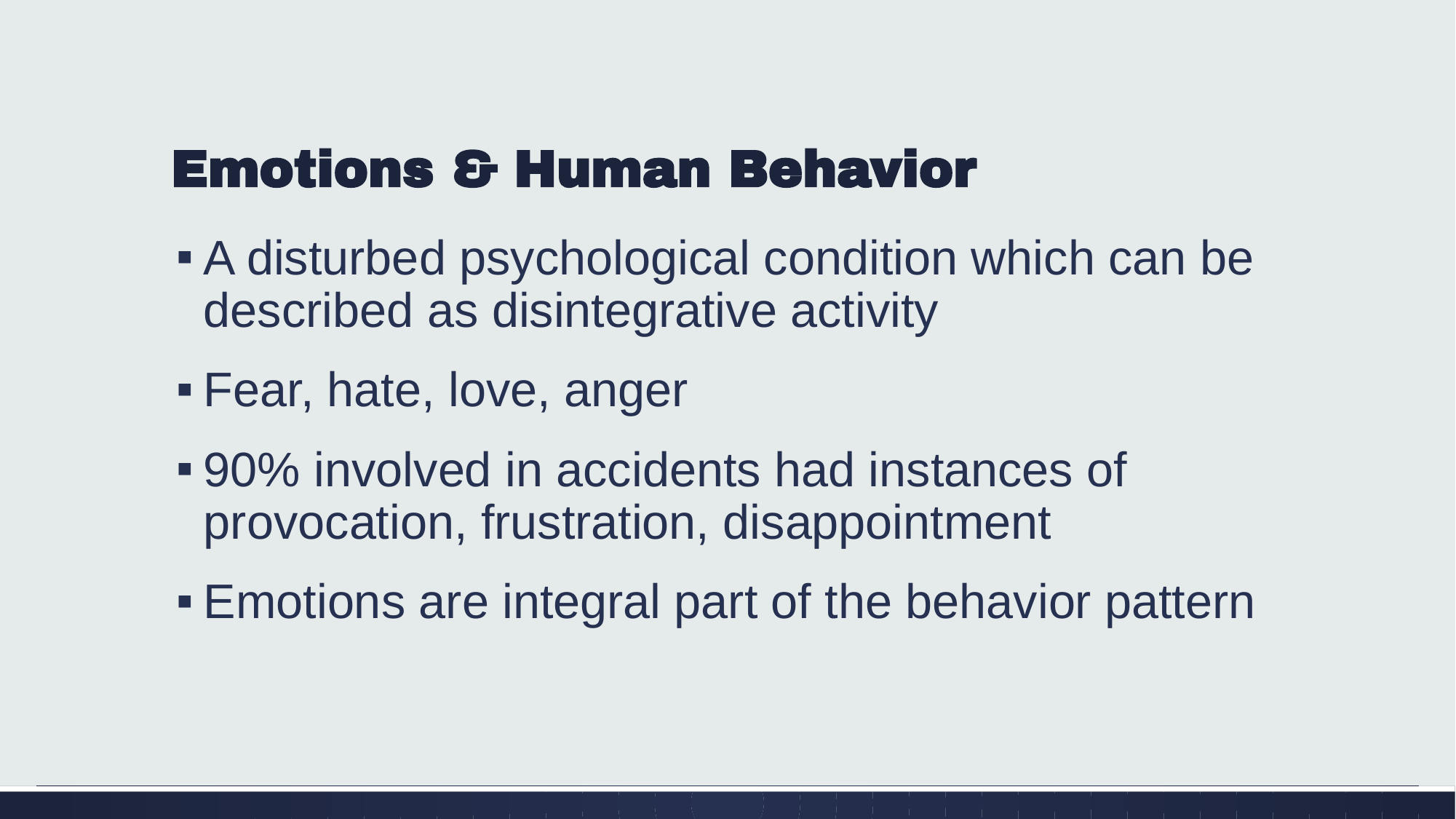

# Emotions & Human Behavior
A disturbed psychological condition which can be described as disintegrative activity
Fear, hate, love, anger
90% involved in accidents had instances of provocation, frustration, disappointment
Emotions are integral part of the behavior pattern